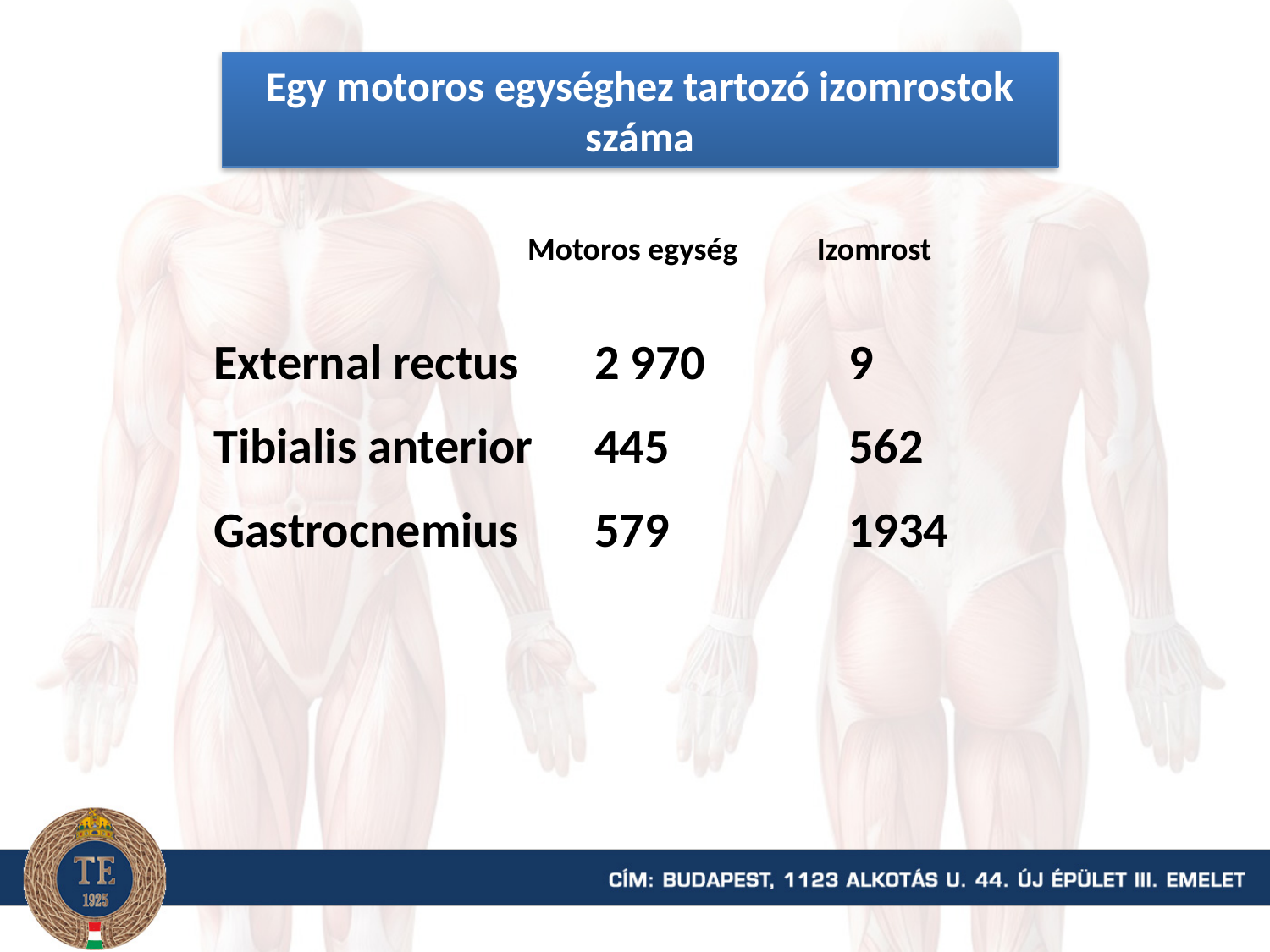

Egy motoros egységhez tartozó izomrostok száma
Motoros egység
Izomrost
External rectus	2 970		9
Tibialis anterior	445		562
Gastrocnemius	579		1934